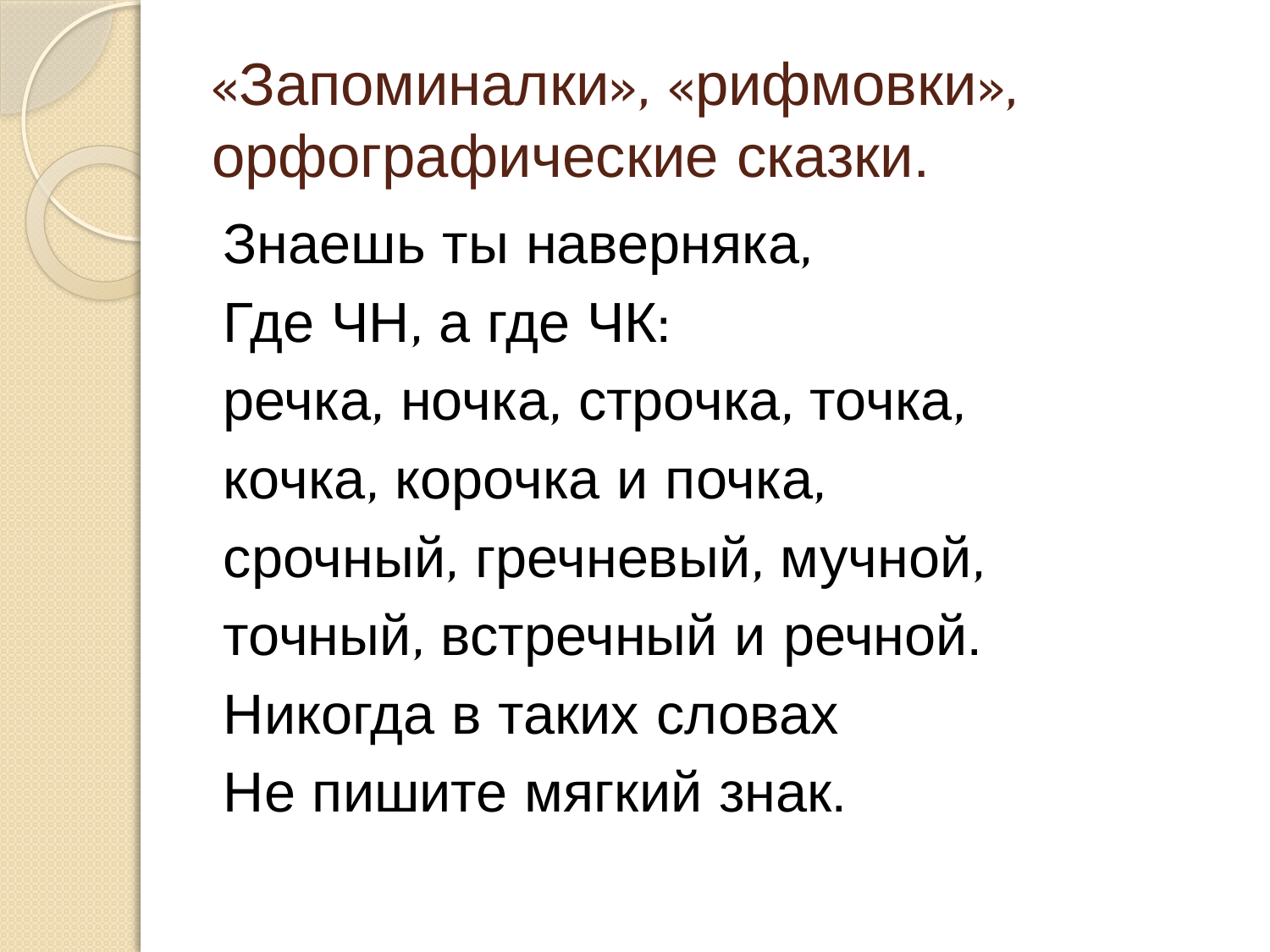

# «Запоминалки», «рифмовки», орфографические сказки.
Знаешь ты наверняка,
Где ЧН, а где ЧК:
речка, ночка, строчка, точка,
кочка, корочка и почка,
срочный, гречневый, мучной,
точный, встречный и речной.
Никогда в таких словах
Не пишите мягкий знак.